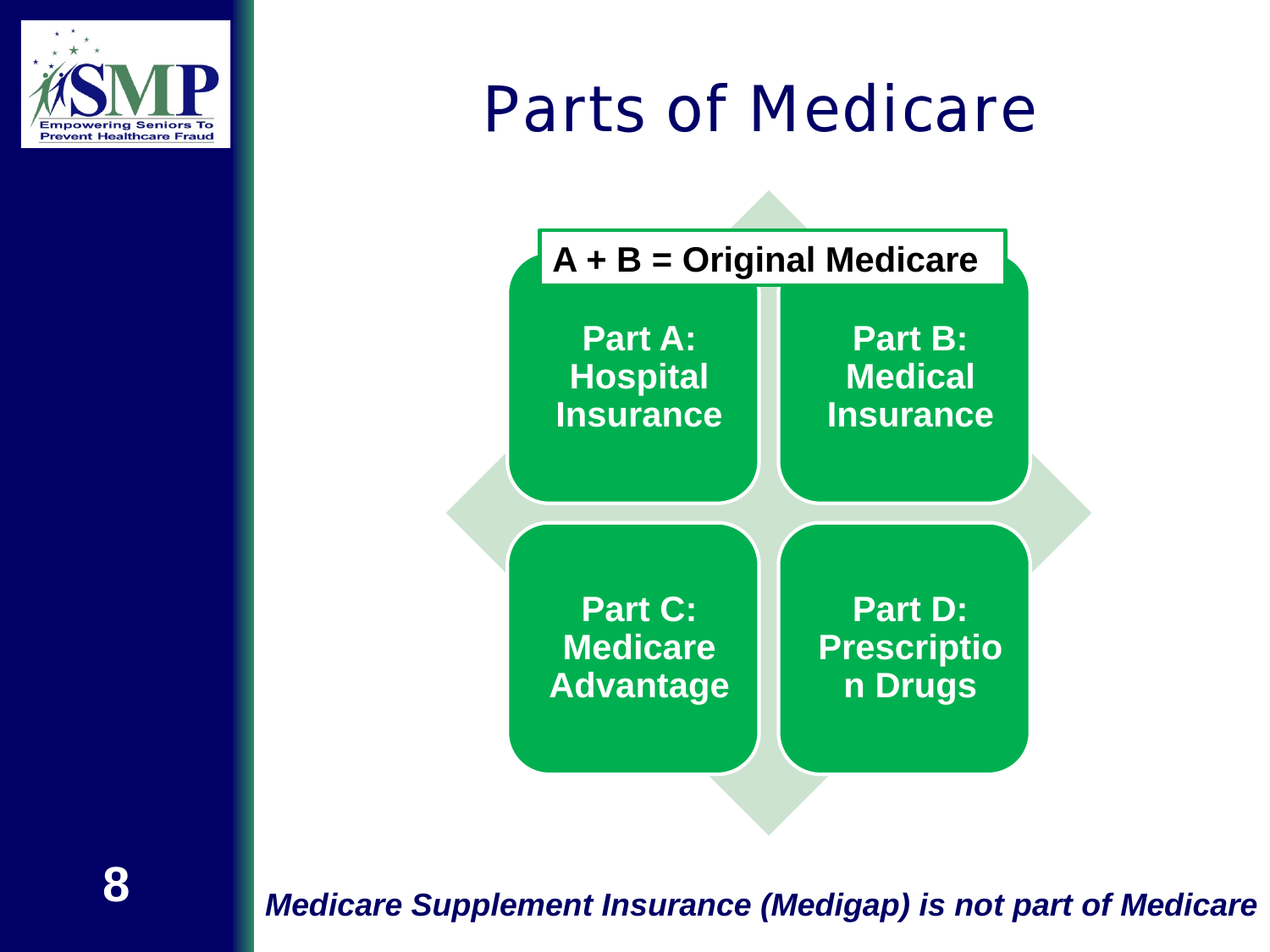

# Parts of Medicare
Part A: Hospital Insurance
Part B: Medical Insurance
Part C: Medicare Advantage
Part D: Prescription Drugs
A + B = Original Medicare
8
Medicare Supplement Insurance (Medigap) is not part of Medicare